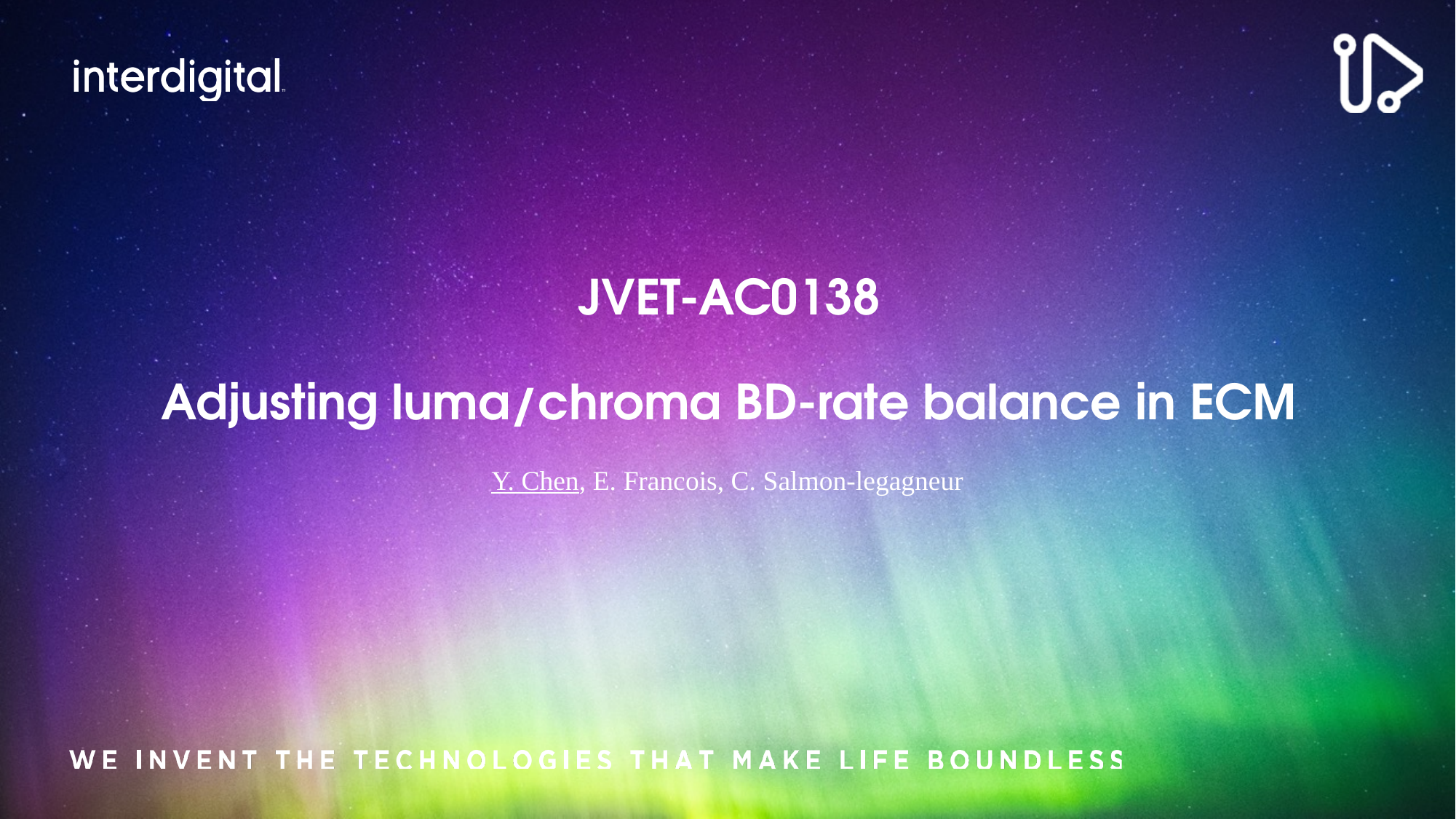

# JVET-AC0138 Adjusting luma/chroma BD-rate balance in ECM
Y. Chen, E. Francois, C. Salmon-legagneur